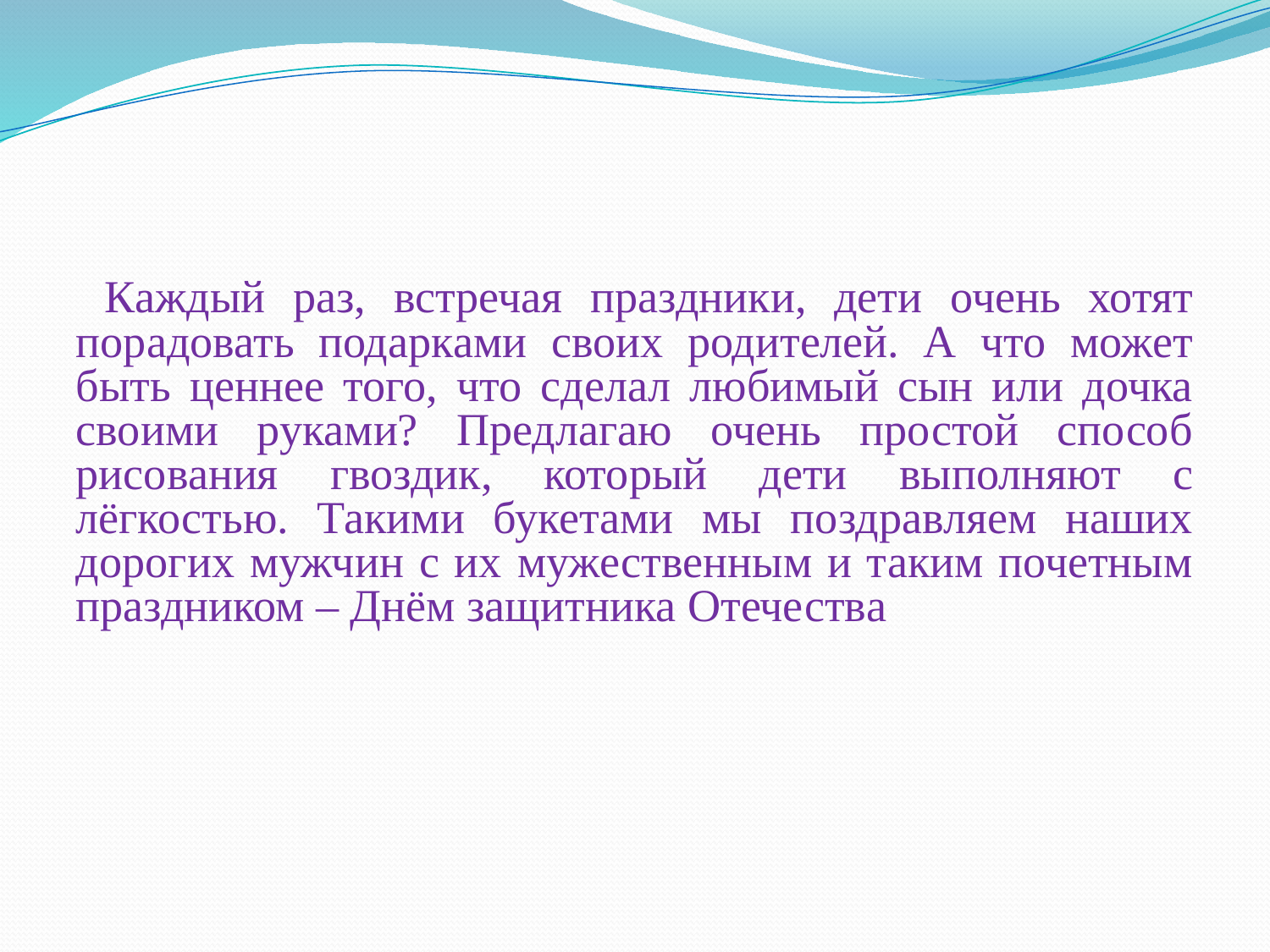

#
 Каждый раз, встречая праздники, дети очень хотят порадовать подарками своих родителей. А что может быть ценнее того, что сделал любимый сын или дочка своими руками? Предлагаю очень простой способ рисования гвоздик, который дети выполняют с лёгкостью. Такими букетами мы поздравляем наших дорогих мужчин с их мужественным и таким почетным праздником – Днём защитника Отечества